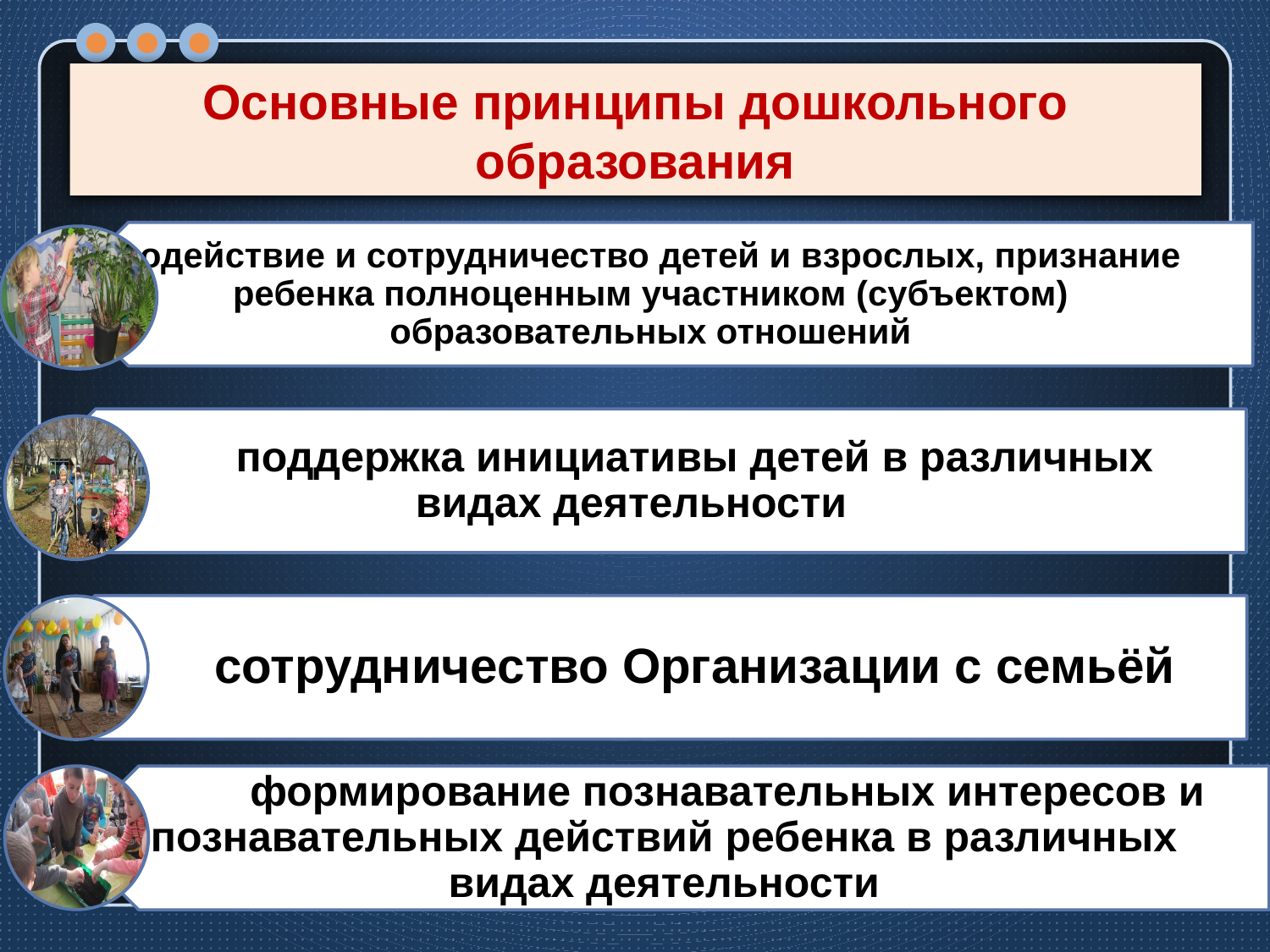

# Основные принципы дошкольного образования
содействие и сотрудничество детей и взрослых, признание ребенка полноценным участником (субъектом) образовательных отношений
	поддержка инициативы детей в различных видах деятельности
	сотрудничество Организации с семьёй
	формирование познавательных интересов и познавательных действий ребенка в различных видах деятельности